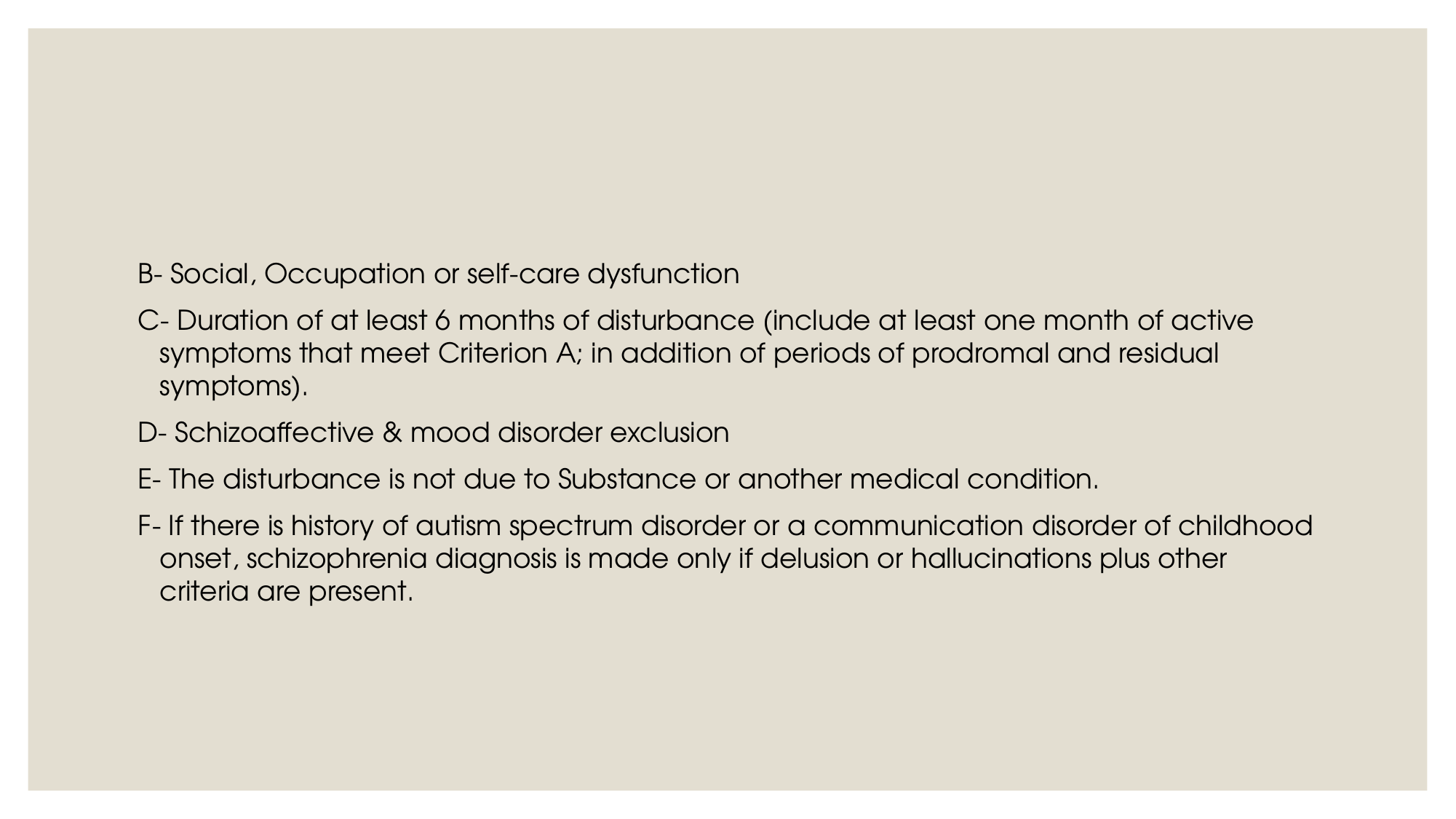

#
B- Social, Occupation or self-care dysfunction
C- Duration of at least 6 months of disturbance (include at least one month of active symptoms that meet Criterion A; in addition of periods of prodromal and residual symptoms).
D- Schizoaffective & mood disorder exclusion
E- The disturbance is not due to Substance or another medical condition.
F- If there is history of autism spectrum disorder or a communication disorder of childhood onset, schizophrenia diagnosis is made only if delusion or hallucinations plus other criteria are present.